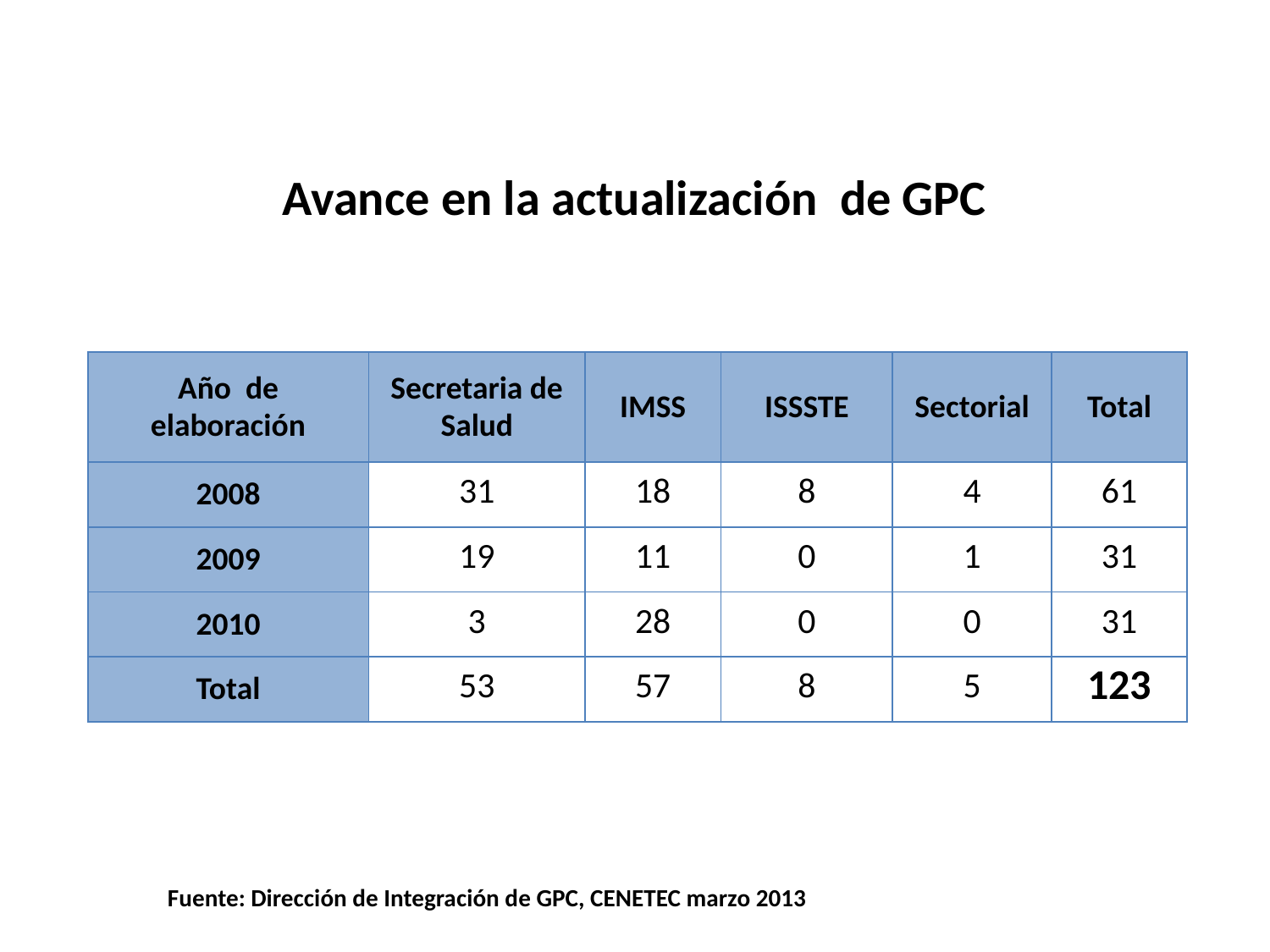

Avance en la actualización  de GPC
| Año de elaboración | Secretaria de Salud | IMSS | ISSSTE | Sectorial | Total |
| --- | --- | --- | --- | --- | --- |
| 2008 | 31 | 18 | 8 | 4 | 61 |
| 2009 | 19 | 11 | 0 | 1 | 31 |
| 2010 | 3 | 28 | 0 | 0 | 31 |
| Total | 53 | 57 | 8 | 5 | 123 |
Fuente: Dirección de Integración de GPC, CENETEC marzo 2013